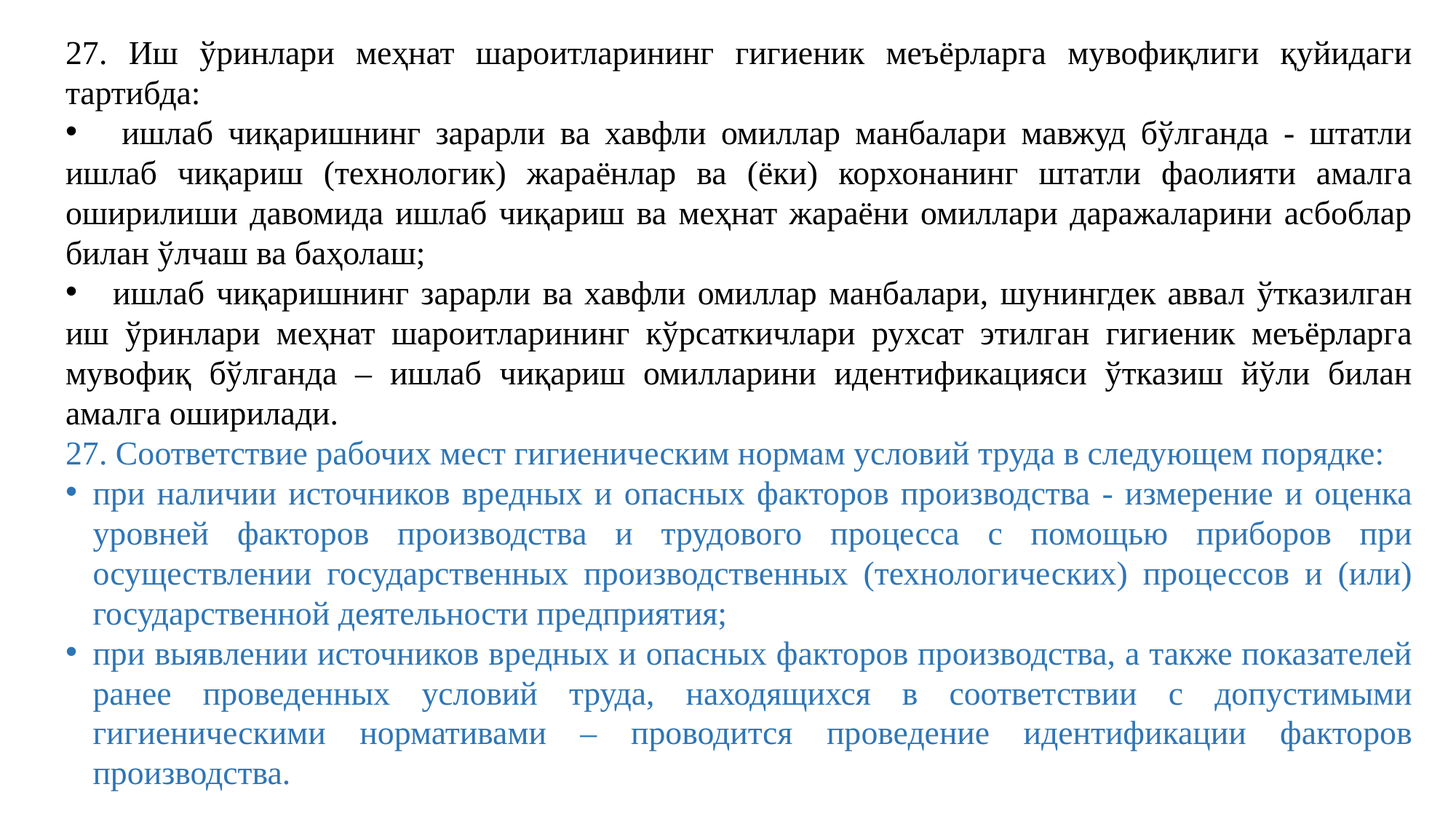

27. Иш ўринлари меҳнат шароитларининг гигиеник меъёрларга мувофиқлиги қуйидаги тартибда:
   ишлаб чиқаришнинг зарарли ва хавфли омиллар манбалари мавжуд бўлганда - штатли ишлаб чиқариш (технологик) жараёнлар ва (ёки) корхонанинг штатли фаолияти амалга оширилиши давомида ишлаб чиқариш ва меҳнат жараёни омиллари даражаларини асбоблар билан ўлчаш ва баҳолаш;
   ишлаб чиқаришнинг зарарли ва хавфли омиллар манбалари, шунингдек аввал ўтказилган иш ўринлари меҳнат шароитларининг кўрсаткичлари рухсат этилган гигиеник меъёрларга мувофиқ бўлганда – ишлаб чиқариш омилларини идентификацияси ўтказиш йўли билан амалга оширилади.
27. Соответствие рабочих мест гигиеническим нормам условий труда в следующем порядке:
при наличии источников вредных и опасных факторов производства - измерение и оценка уровней факторов производства и трудового процесса с помощью приборов при осуществлении государственных производственных (технологических) процессов и (или) государственной деятельности предприятия;
при выявлении источников вредных и опасных факторов производства, а также показателей ранее проведенных условий труда, находящихся в соответствии с допустимыми гигиеническими нормативами – проводится проведение идентификации факторов производства.